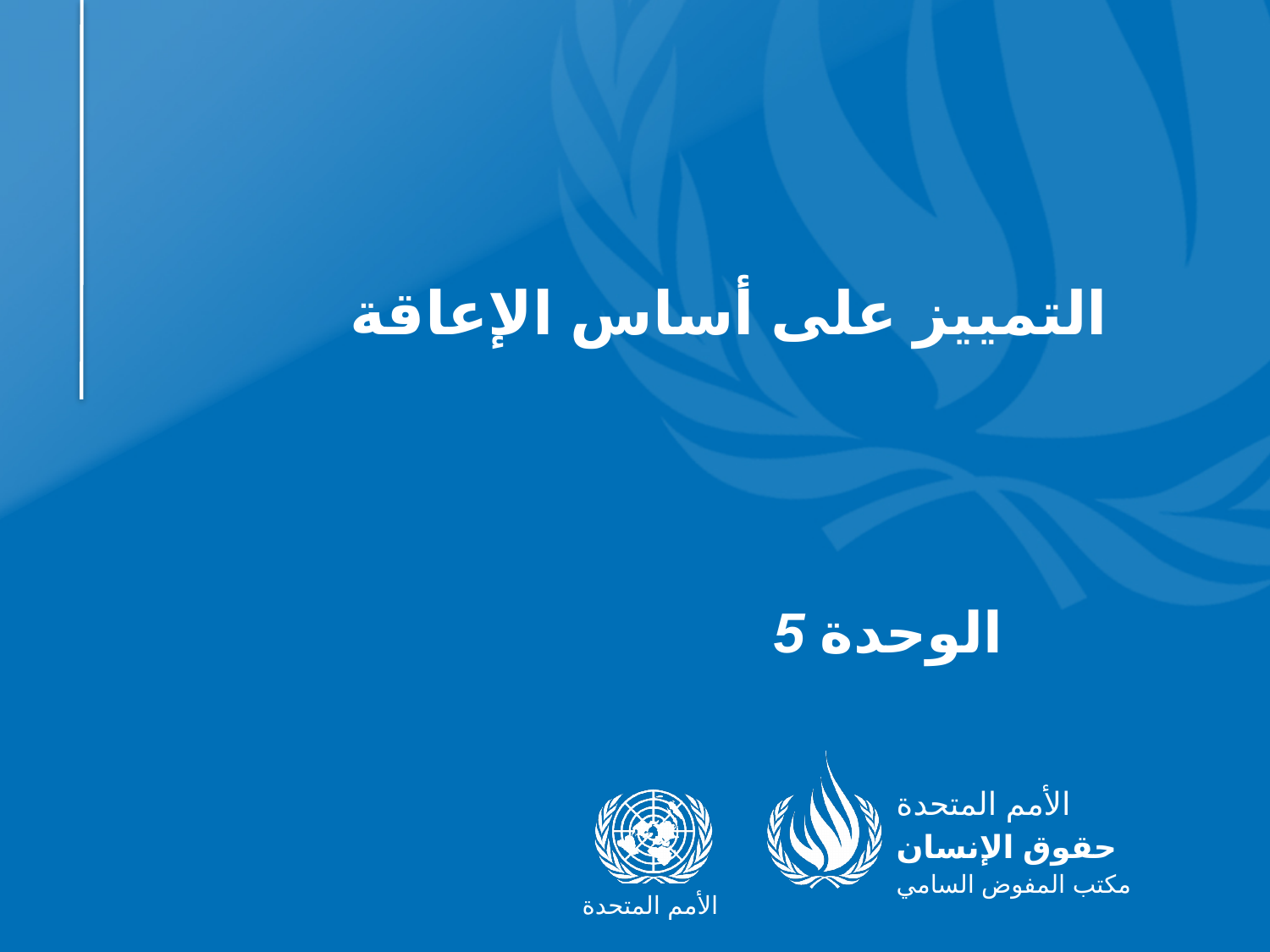

# التمييز على أساس الإعاقة
الوحدة 5
الأمم المتحدة
حقوق الإنسان
مكتب المفوض السامي
الأمم المتحدة